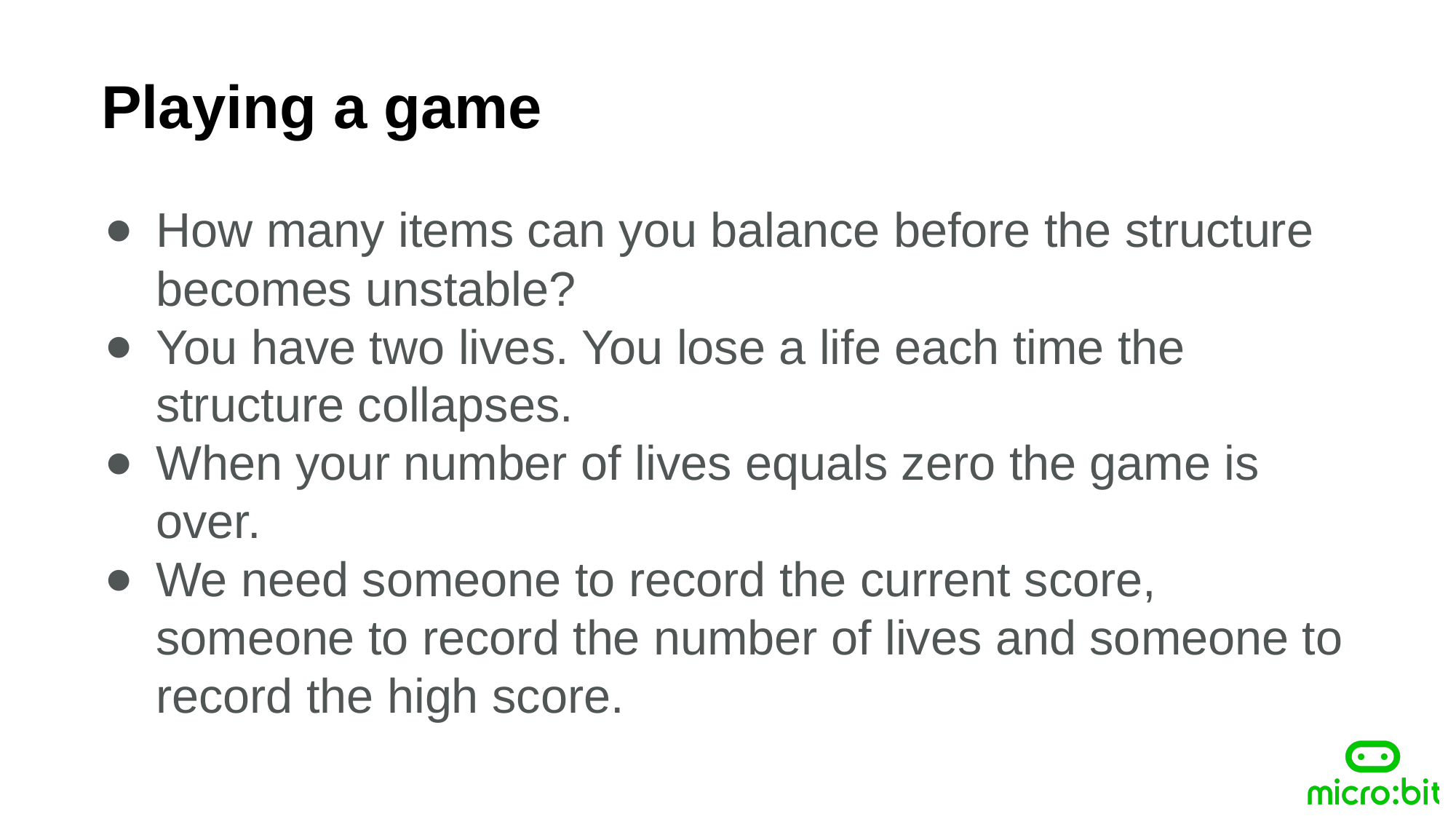

Playing a game

How many items can you balance before the structure becomes unstable?
You have two lives. You lose a life each time the structure collapses.
When your number of lives equals zero the game is over.
We need someone to record the current score, someone to record the number of lives and someone to record the high score.